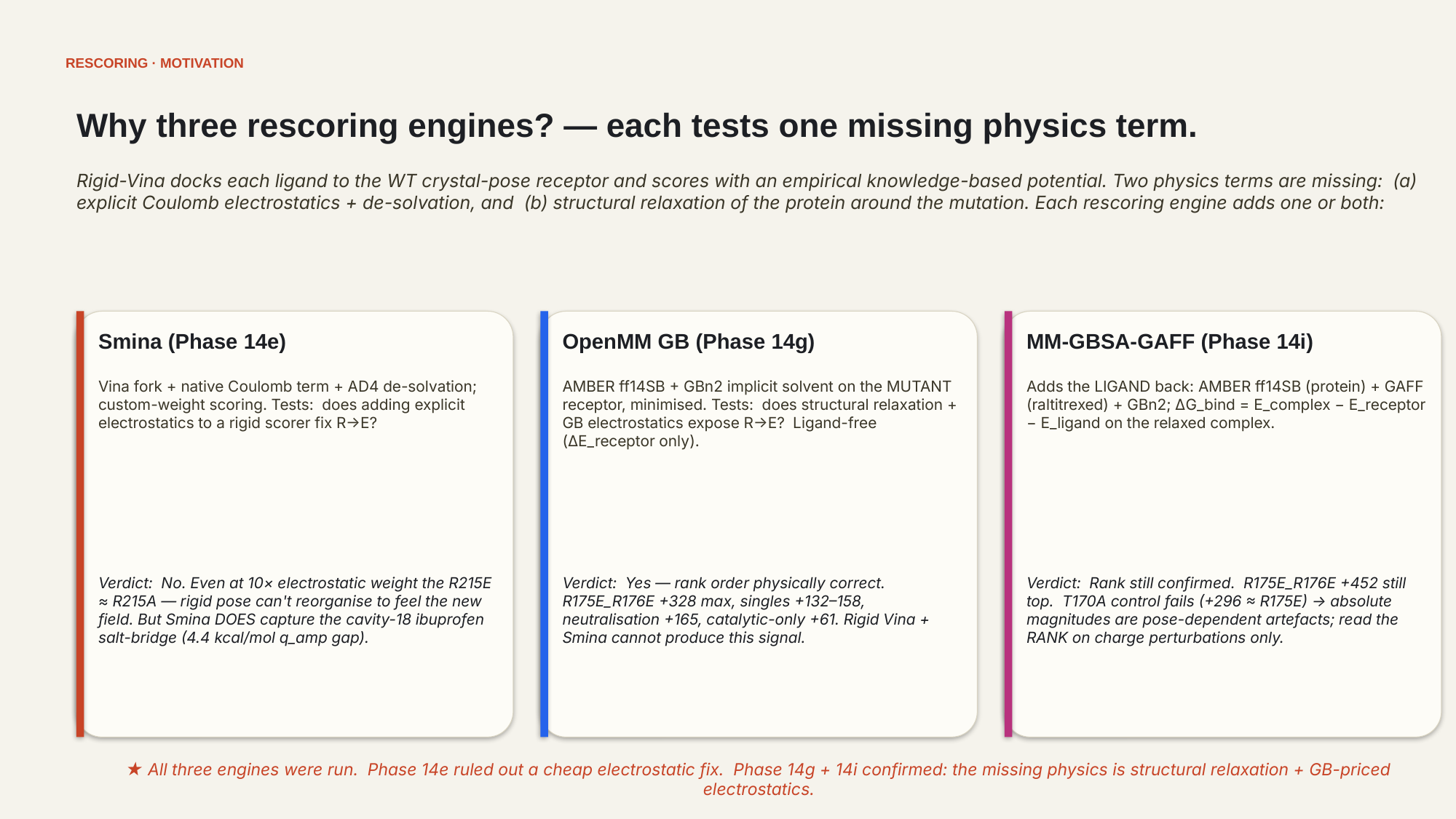

RESCORING · MOTIVATION
Why three rescoring engines? — each tests one missing physics term.
Rigid-Vina docks each ligand to the WT crystal-pose receptor and scores with an empirical knowledge-based potential. Two physics terms are missing:  (a) explicit Coulomb electrostatics + de-solvation, and  (b) structural relaxation of the protein around the mutation. Each rescoring engine adds one or both:

Smina (Phase 14e)
OpenMM GB (Phase 14g)
MM-GBSA-GAFF (Phase 14i)
Vina fork + native Coulomb term + AD4 de-solvation; custom-weight scoring. Tests:  does adding explicit electrostatics to a rigid scorer fix R→E?
AMBER ff14SB + GBn2 implicit solvent on the MUTANT receptor, minimised. Tests:  does structural relaxation + GB electrostatics expose R→E?  Ligand-free (ΔE_receptor only).
Adds the LIGAND back: AMBER ff14SB (protein) + GAFF (raltitrexed) + GBn2; ΔG_bind = E_complex − E_receptor − E_ligand on the relaxed complex.
Verdict:  No. Even at 10× electrostatic weight the R215E ≈ R215A — rigid pose can't reorganise to feel the new field. But Smina DOES capture the cavity-18 ibuprofen salt-bridge (4.4 kcal/mol q_amp gap).
Verdict:  Yes — rank order physically correct. R175E_R176E +328 max, singles +132–158, neutralisation +165, catalytic-only +61. Rigid Vina + Smina cannot produce this signal.
Verdict:  Rank still confirmed.  R175E_R176E +452 still top.  T170A control fails (+296 ≈ R175E) → absolute magnitudes are pose-dependent artefacts; read the RANK on charge perturbations only.
★ All three engines were run.  Phase 14e ruled out a cheap electrostatic fix.  Phase 14g + 14i confirmed: the missing physics is structural relaxation + GB-priced electrostatics.